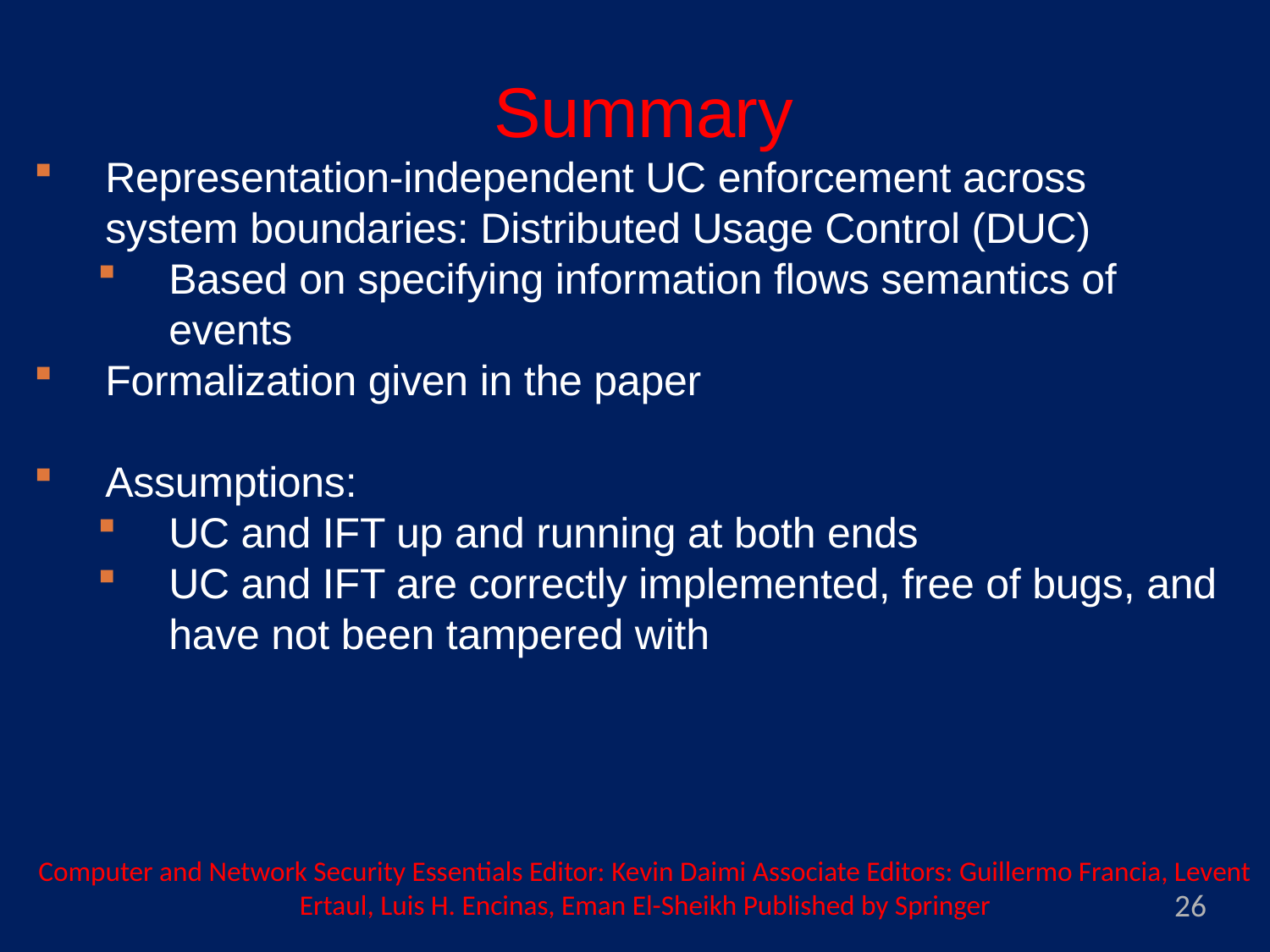

# Summary
Representation-independent UC enforcement across system boundaries: Distributed Usage Control (DUC)
Based on specifying information flows semantics of events
Formalization given in the paper

Assumptions:
UC and IFT up and running at both ends
UC and IFT are correctly implemented, free of bugs, and have not been tampered with

Computer and Network Security Essentials Editor: Kevin Daimi Associate Editors: Guillermo Francia, Levent Ertaul, Luis H. Encinas, Eman El-Sheikh Published by Springer
26